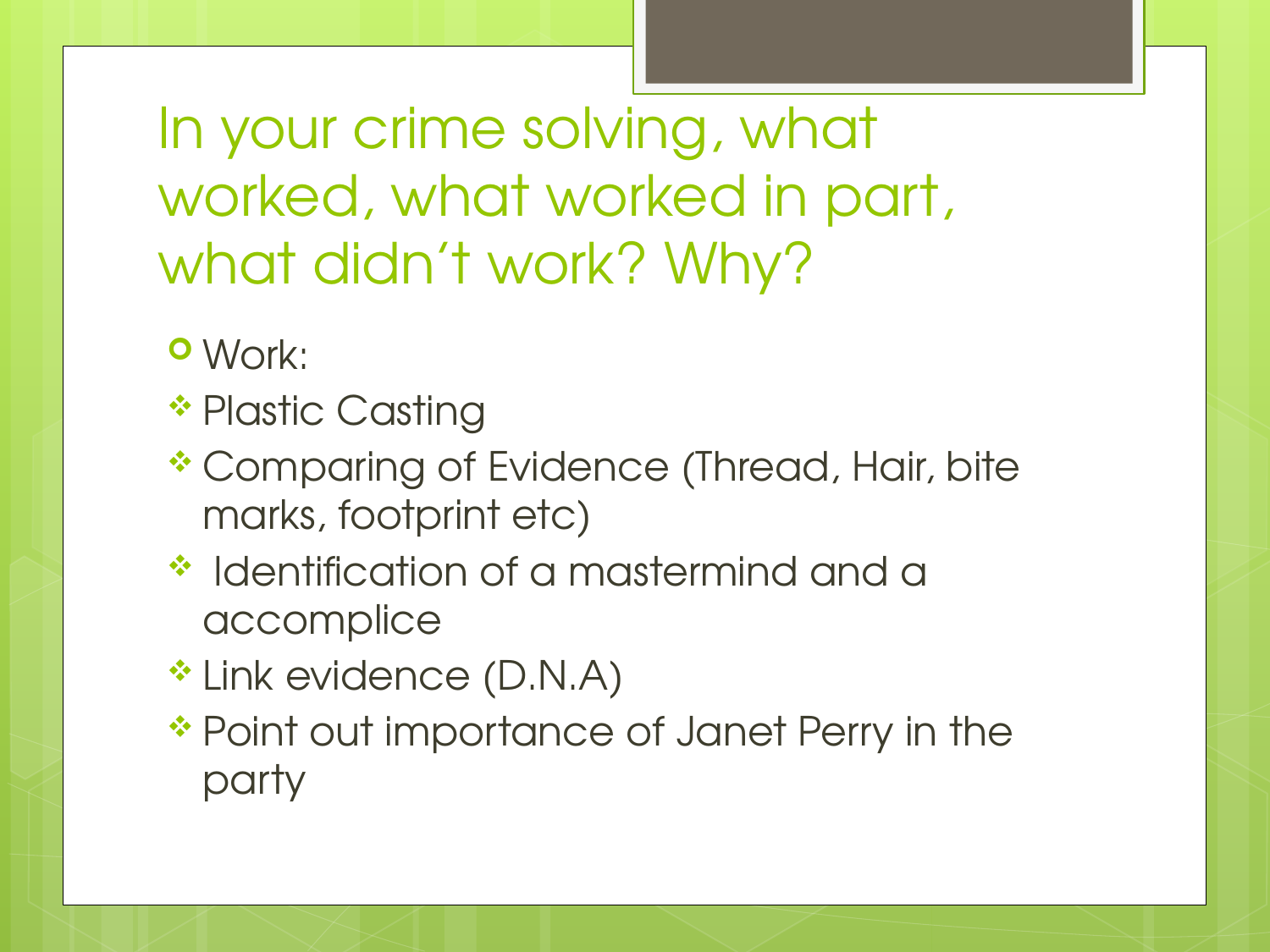

# In your crime solving, what worked, what worked in part, what didn’t work? Why?
Work:
Plastic Casting
Comparing of Evidence (Thread, Hair, bite marks, footprint etc)
 Identification of a mastermind and a accomplice
Link evidence (D.N.A)
Point out importance of Janet Perry in the party